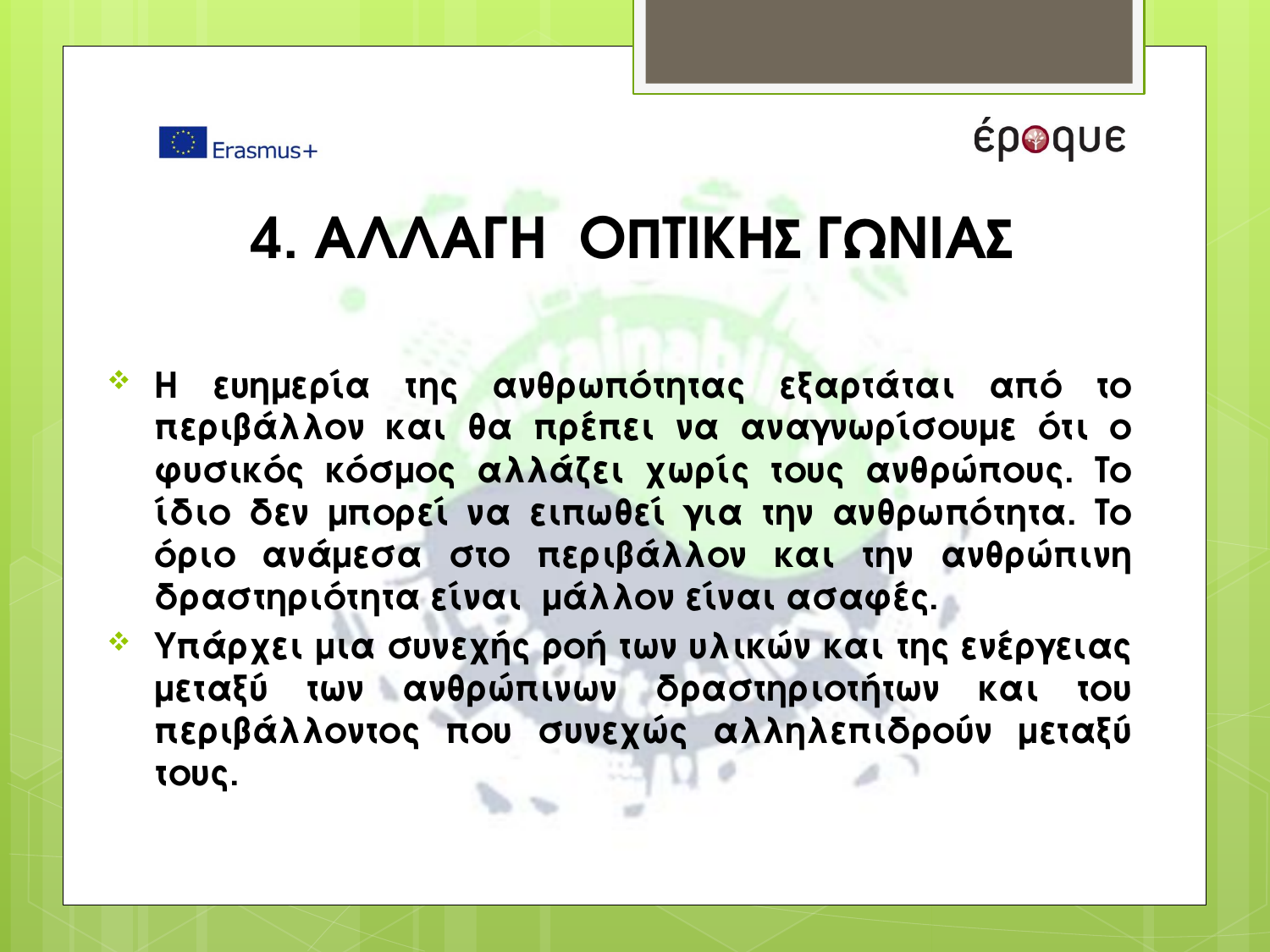

# 4. ΑΛΛΑΓΗ  ΟΠΤΙΚΗΣ ΓΩΝΙΑΣ
Η ευημερία της ανθρωπότητας εξαρτάται από το περιβάλλον και θα πρέπει να αναγνωρίσουμε ότι ο φυσικός κόσμος αλλάζει χωρίς τους ανθρώπους. Το ίδιο δεν μπορεί να ειπωθεί για την ανθρωπότητα. Το όριο ανάμεσα στο περιβάλλον και την ανθρώπινη δραστηριότητα είναι  μάλλον είναι ασαφές.
Υπάρχει μια συνεχής ροή των υλικών και της ενέργειας μεταξύ των ανθρώπινων δραστηριοτήτων και του περιβάλλοντος που συνεχώς αλληλεπιδρούν μεταξύ τους.